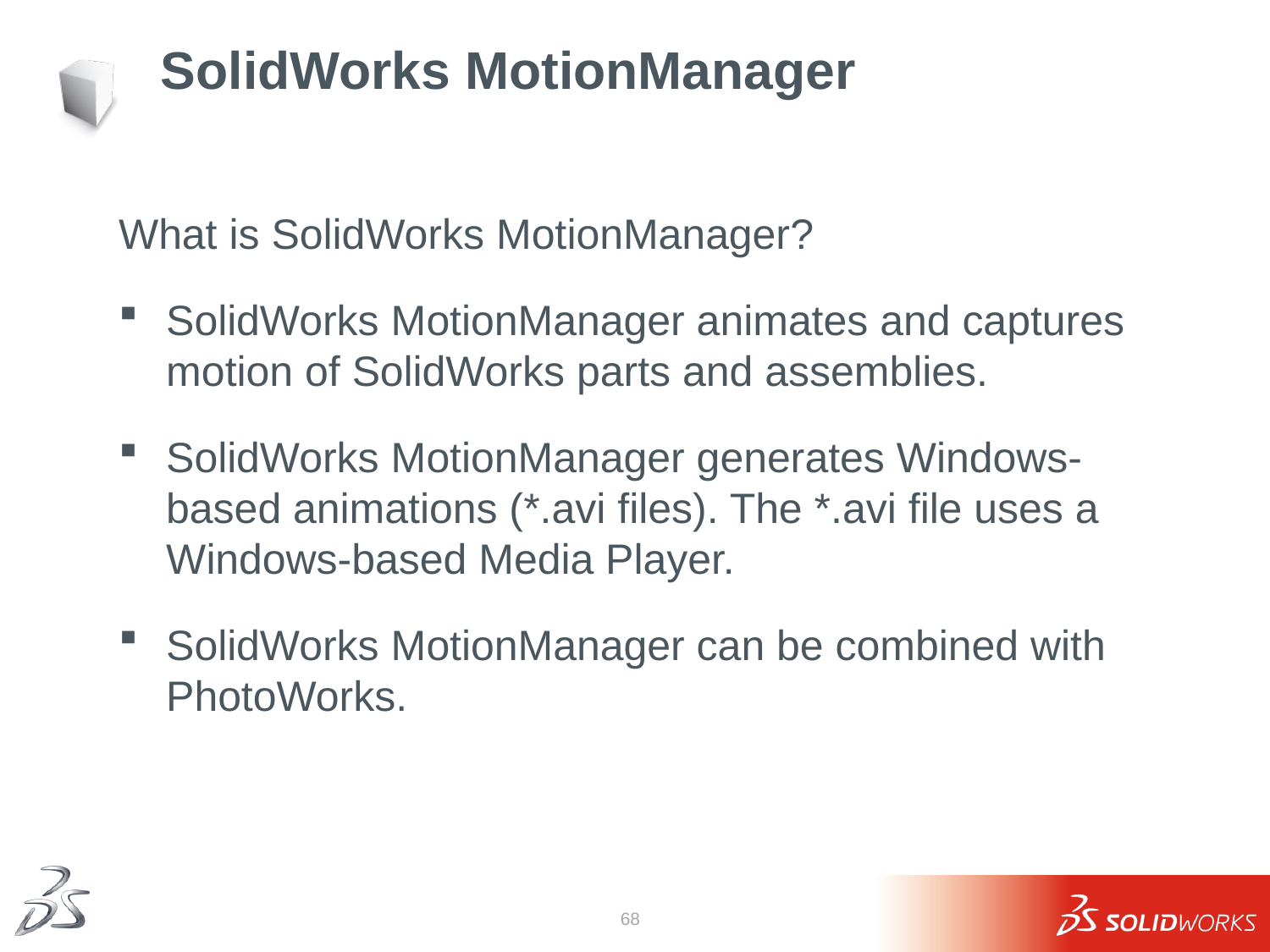

# SolidWorks MotionManager
What is SolidWorks MotionManager?
SolidWorks MotionManager animates and captures motion of SolidWorks parts and assemblies.
SolidWorks MotionManager generates Windows-based animations (*.avi files). The *.avi file uses a Windows-based Media Player.
SolidWorks MotionManager can be combined with PhotoWorks.